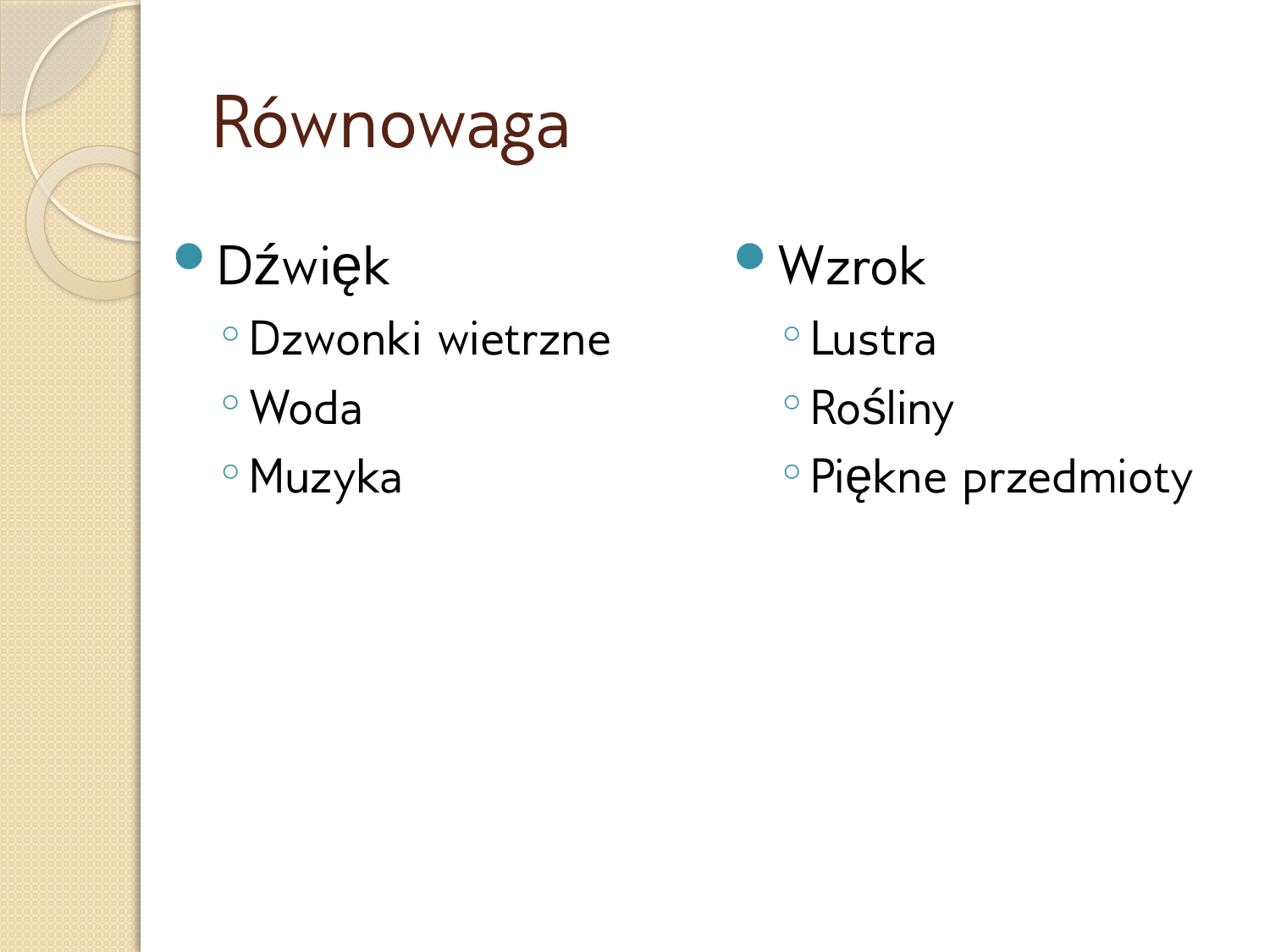

# Równowaga
Dźwięk
Dzwonki wietrzne
Woda
Muzyka
Wzrok
Lustra
Rośliny
Piękne przedmioty